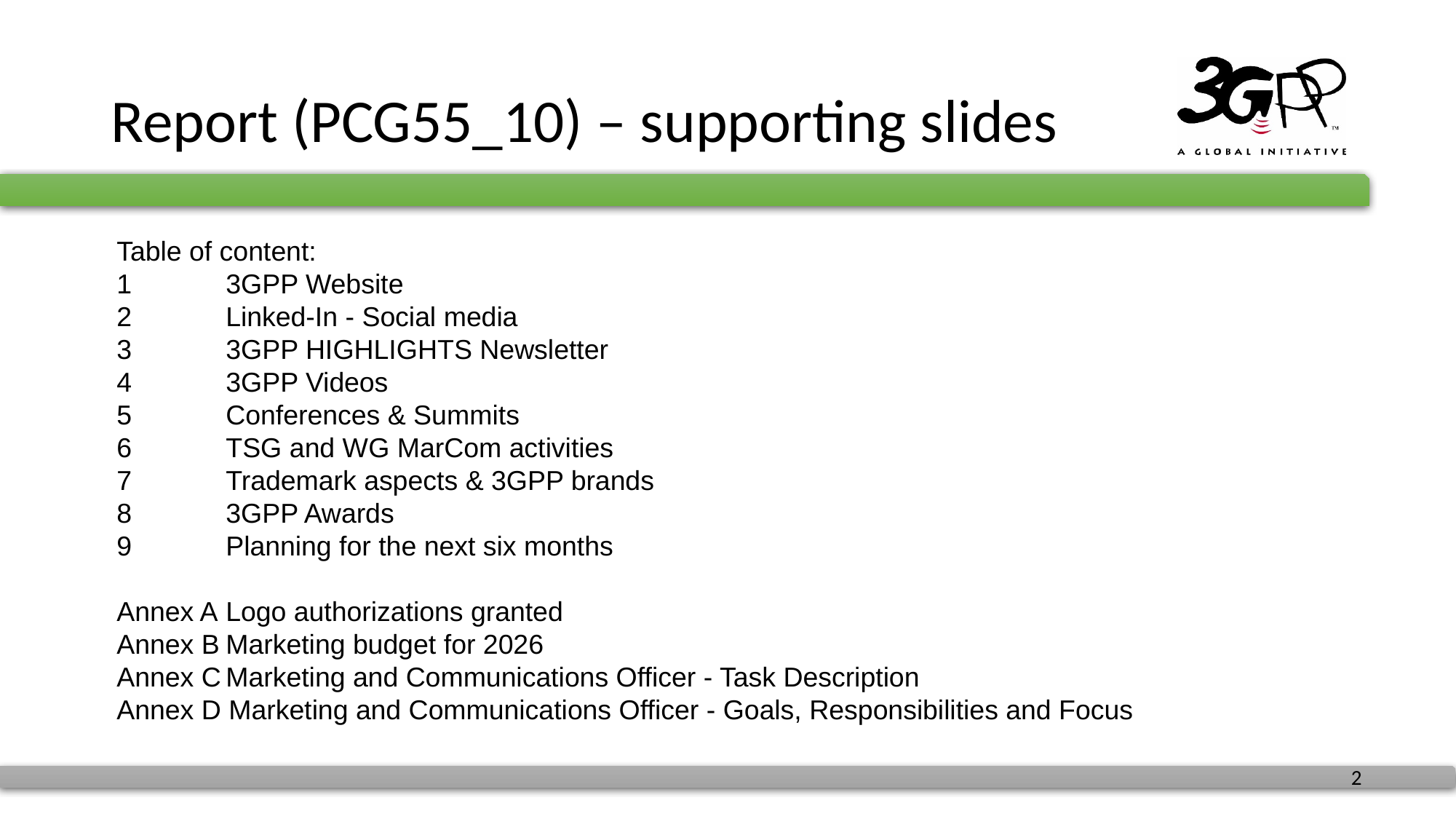

# Report (PCG55_10) – supporting slides
Table of content:
1	3GPP Website
2	Linked-In - Social media
3	3GPP HIGHLIGHTS Newsletter
4	3GPP Videos
5	Conferences & Summits
6	TSG and WG MarCom activities
7	Trademark aspects & 3GPP brands
8	3GPP Awards
9	Planning for the next six months

Annex A	Logo authorizations granted
Annex B	Marketing budget for 2026
Annex C	Marketing and Communications Officer - Task Description
Annex D Marketing and Communications Officer - Goals, Responsibilities and Focus